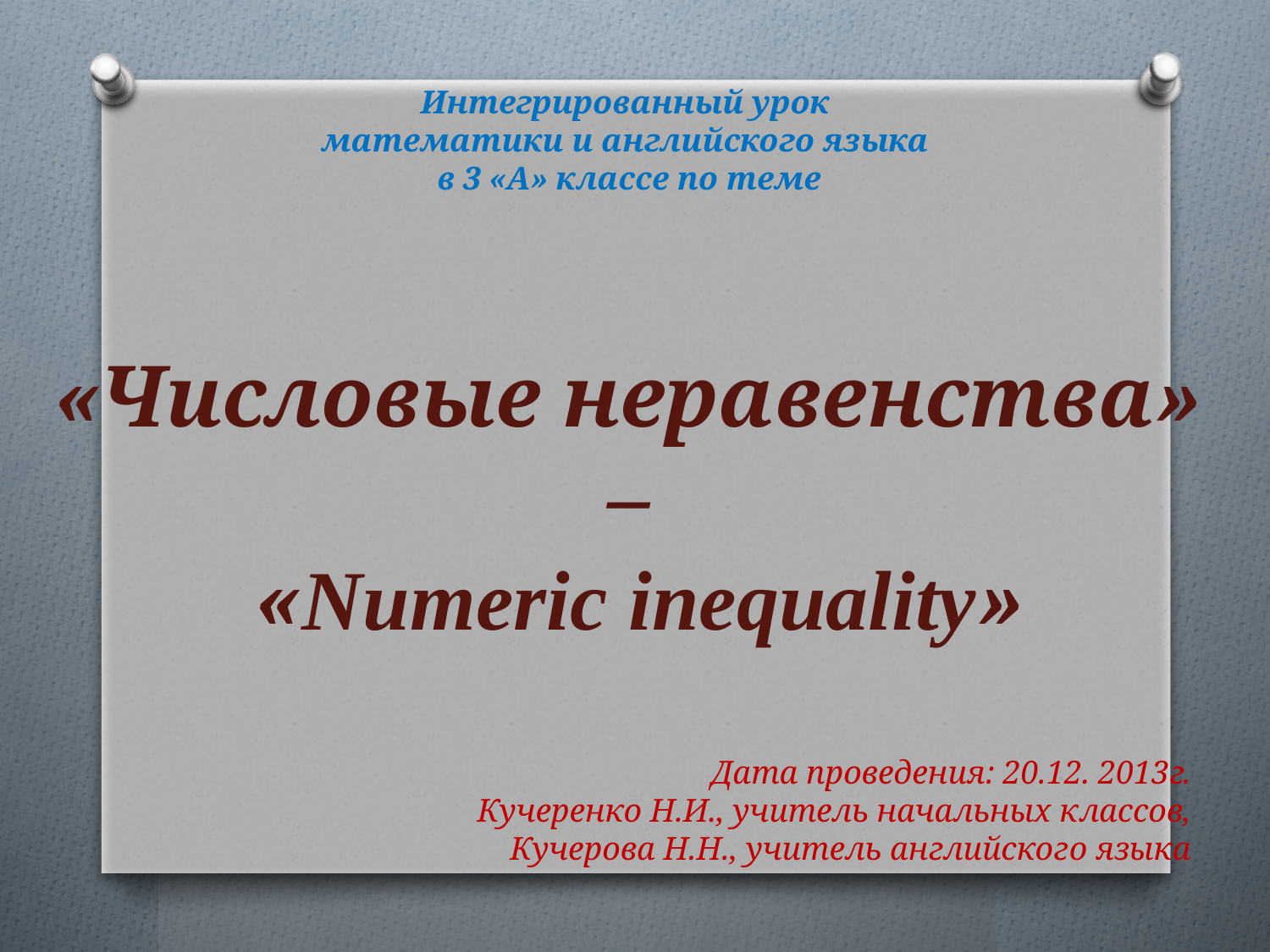

Интегрированный урок
математики и английского языка
в 3 «А» классе по теме
«Числовые неравенства»
–
«Numeric inequality»
Дата проведения: 20.12. 2013г.
Кучеренко Н.И., учитель начальных классов,
Кучерова Н.Н., учитель английского языка